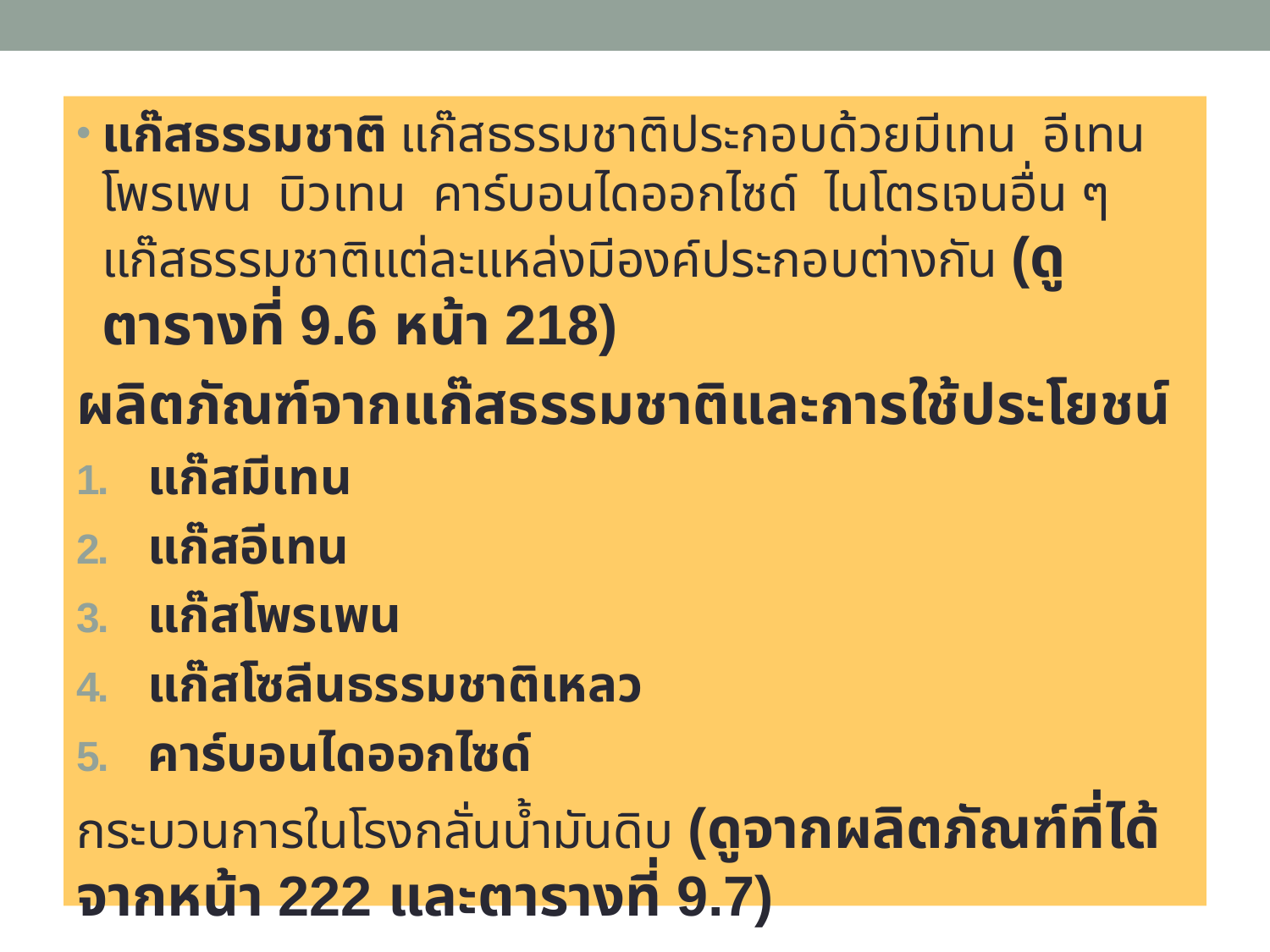

แก๊สธรรมชาติ แก๊สธรรมชาติประกอบด้วยมีเทน  อีเทน  โพรเพน  บิวเทน  คาร์บอนไดออกไซด์  ไนโตรเจนอื่น ๆ แก๊สธรรมชาติแต่ละแหล่งมีองค์ประกอบต่างกัน (ดูตารางที่ 9.6 หน้า 218)
ผลิตภัณฑ์จากแก๊สธรรมชาติและการใช้ประโยชน์
แก๊สมีเทน
แก๊สอีเทน
แก๊สโพรเพน
แก๊สโซลีนธรรมชาติเหลว
คาร์บอนไดออกไซด์
กระบวนการในโรงกลั่นน้ำมันดิบ (ดูจากผลิตภัณฑ์ที่ได้จากหน้า 222 และตารางที่ 9.7)